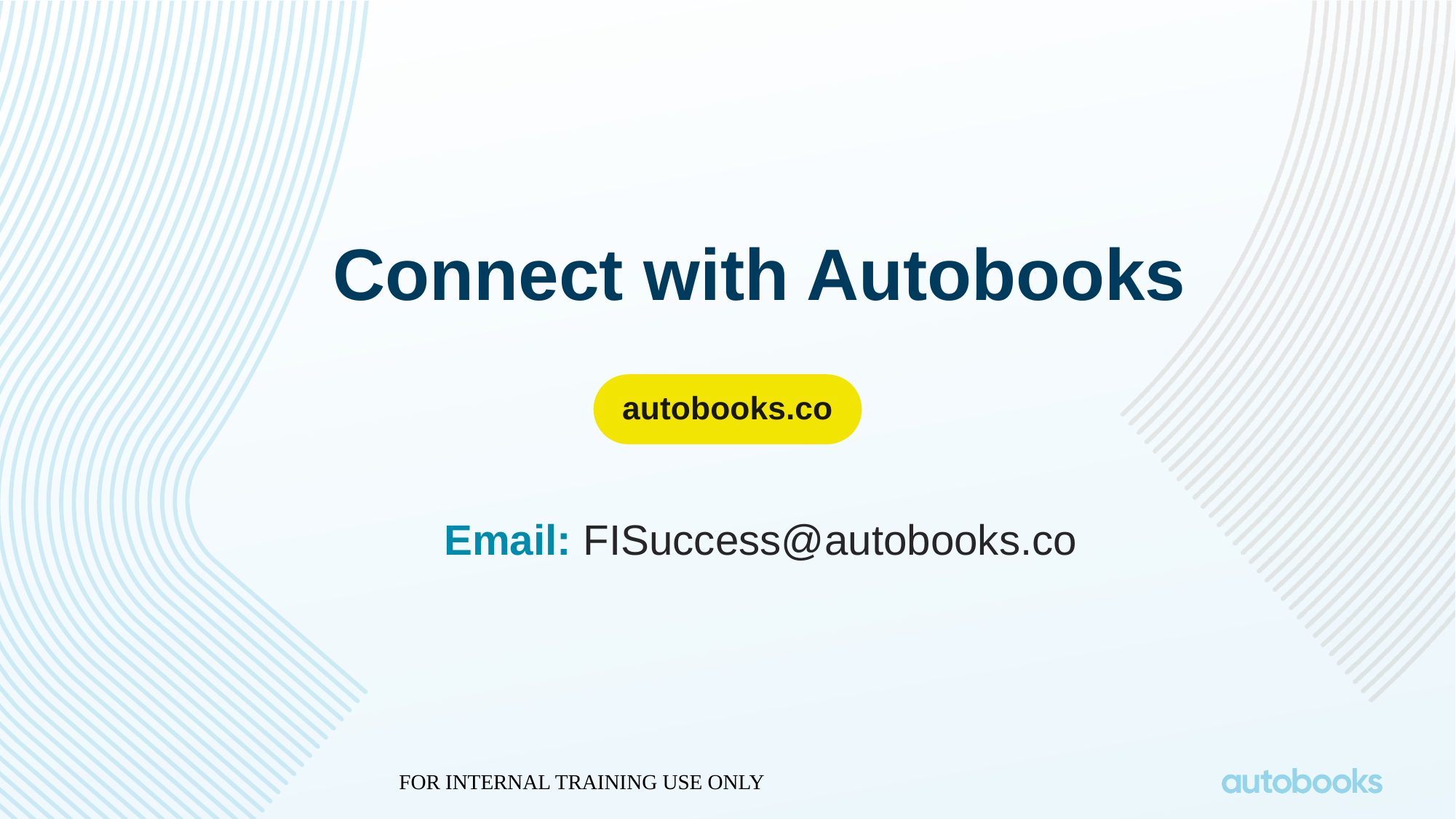

Connect with Autobooks
autobooks.co
Email: FISuccess@autobooks.co

FOR INTERNAL TRAINING USE ONLY